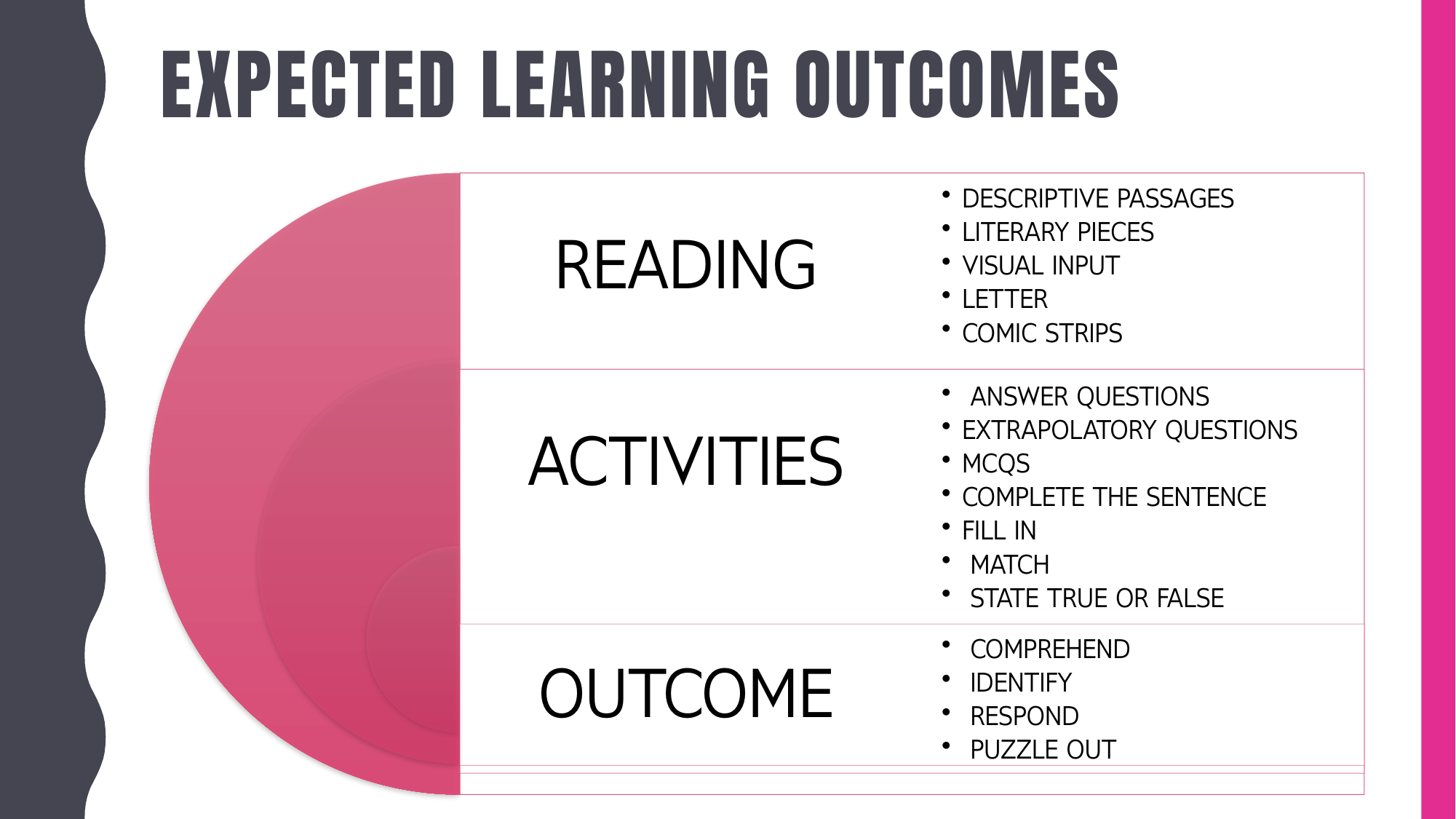

# Expected learning outcomes
READING
ACTIVITIES
OUTCOME
DESCRIPTIVE PASSAGES
LITERARY PIECES
VISUAL INPUT
LETTER
COMIC STRIPS
 ANSWER QUESTIONS
EXTRAPOLATORY QUESTIONS
MCQS
COMPLETE THE SENTENCE
FILL IN
 MATCH
 STATE TRUE OR FALSE
 COMPREHEND
 IDENTIFY
 RESPOND
 PUZZLE OUT